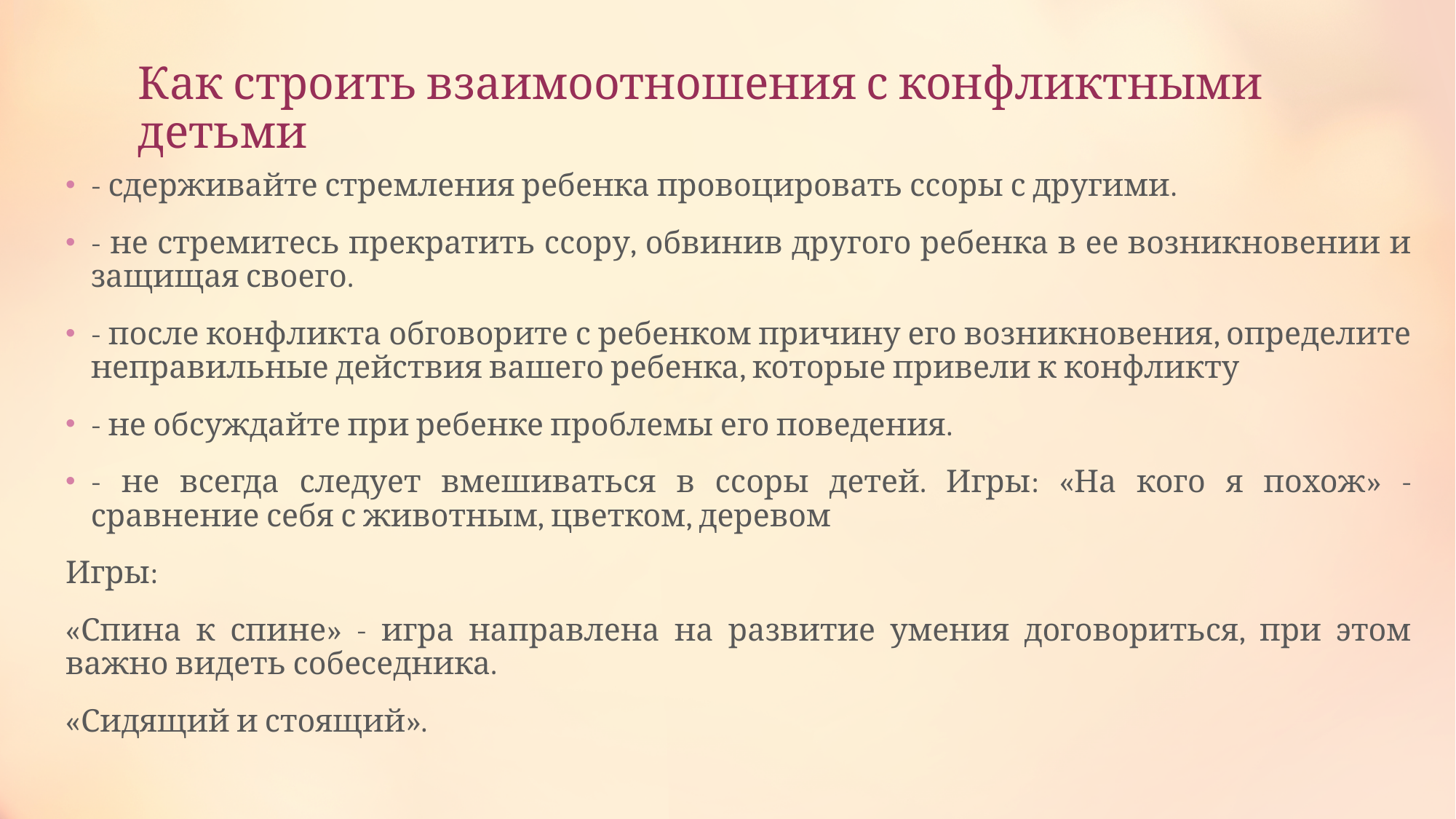

# Как строить взаимоотношения с конфликтными детьми
- сдерживайте стремления ребенка провоцировать ссоры с другими.
- не стремитесь прекратить ссору, обвинив другого ребенка в ее возникновении и защищая своего.
- после конфликта обговорите с ребенком причину его возникновения, определите неправильные действия вашего ребенка, которые привели к конфликту
- не обсуждайте при ребенке проблемы его поведения.
- не всегда следует вмешиваться в ссоры детей. Игры: «На кого я похож» - сравнение себя с животным, цветком, деревом
Игры:
«Спина к спине» - игра направлена на развитие умения договориться, при этом важно видеть собеседника.
«Сидящий и стоящий».